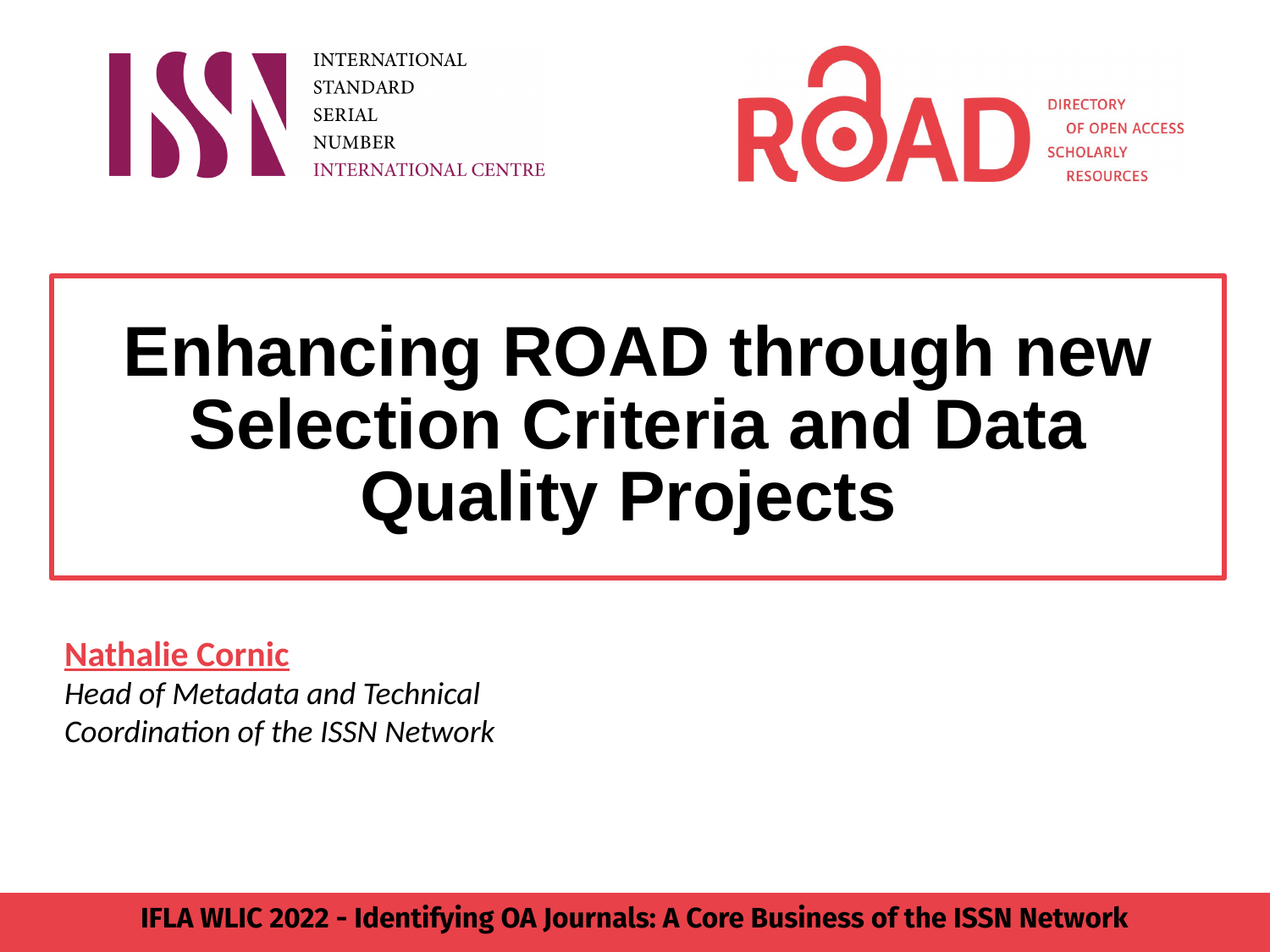

# Enhancing ROAD through new Selection Criteria and Data Quality Projects
Nathalie Cornic
Head of Metadata and Technical Coordination of the ISSN Network